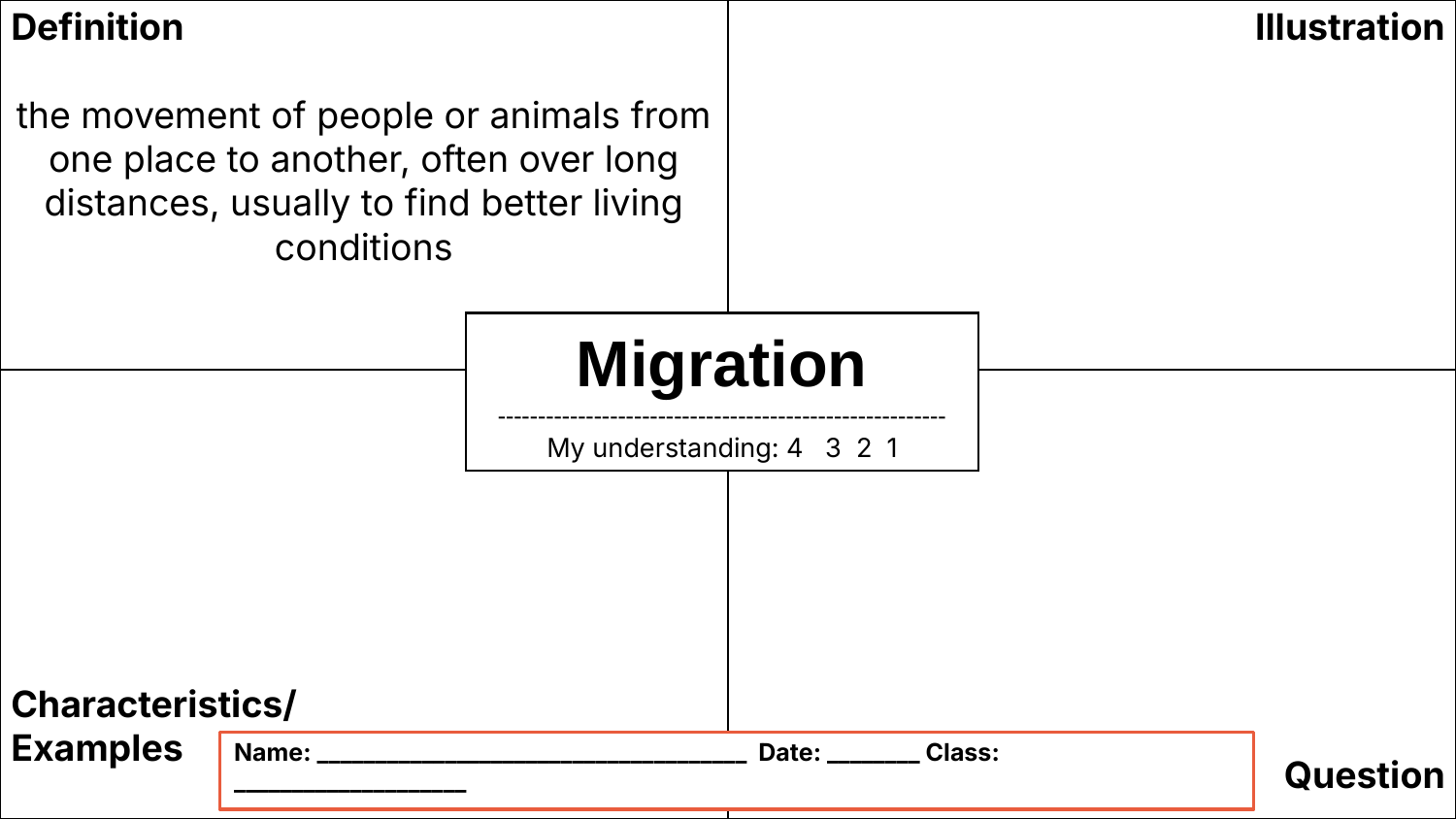

| Definition the movement of people or animals from one place to another, often over long distances, usually to find better living conditions | Illustration |
| --- | --- |
| Characteristics/ Examples | Question |
Migration
--------------------------------------------------------
My understanding: 4   3  2  1
Name: _____________________________________  Date: ________ Class: ____________________